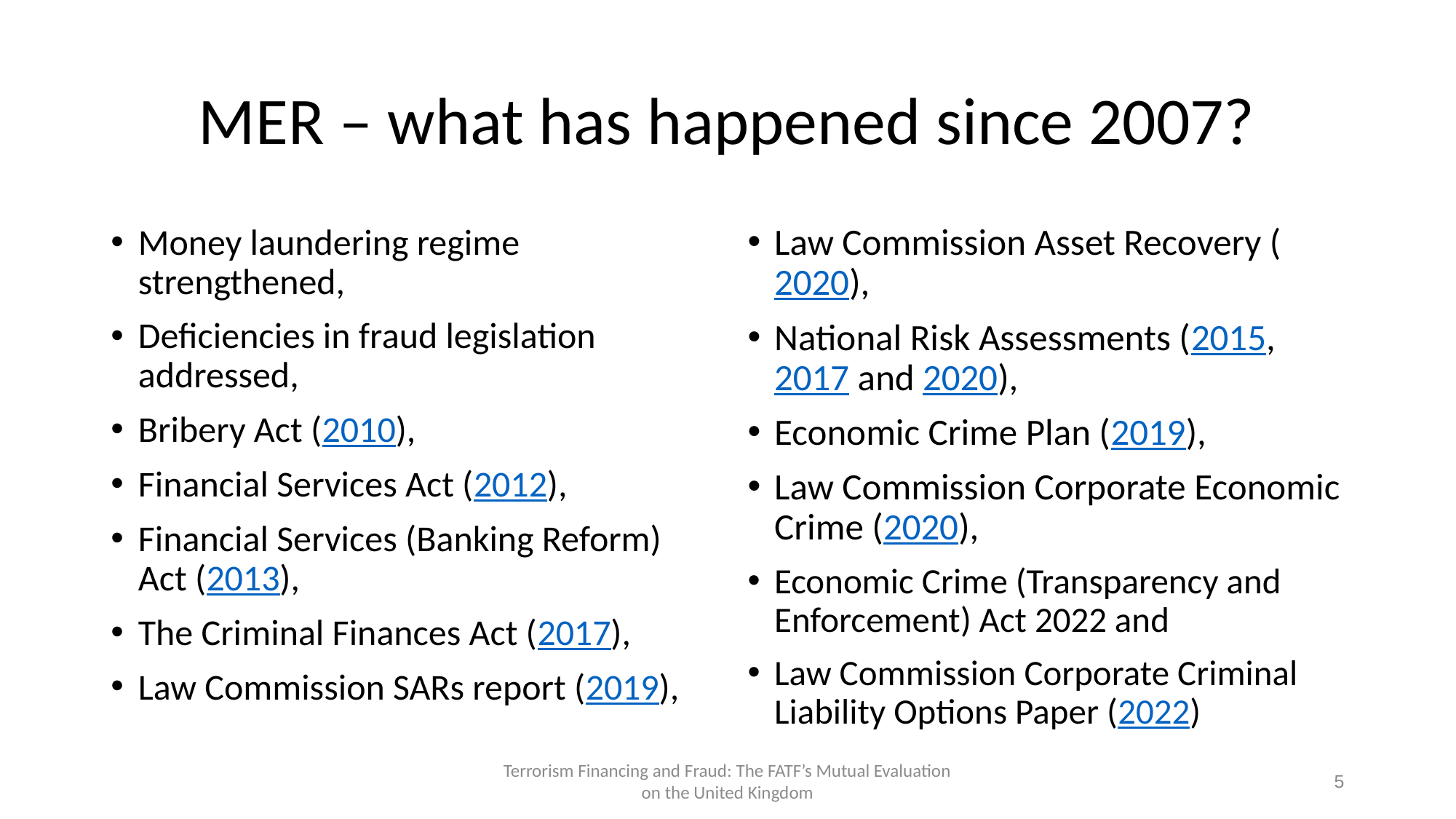

# MER – what has happened since 2007?
Money laundering regime strengthened,
Deficiencies in fraud legislation addressed,
Bribery Act (2010),
Financial Services Act (2012),
Financial Services (Banking Reform) Act (2013),
The Criminal Finances Act (2017),
Law Commission SARs report (2019),

Law Commission Asset Recovery (2020),
National Risk Assessments (2015, 2017 and 2020),
Economic Crime Plan (2019),
Law Commission Corporate Economic Crime (2020),
Economic Crime (Transparency and Enforcement) Act 2022 and
Law Commission Corporate Criminal Liability Options Paper (2022)

Terrorism Financing and Fraud: The FATF’s Mutual Evaluation on the United Kingdom
5